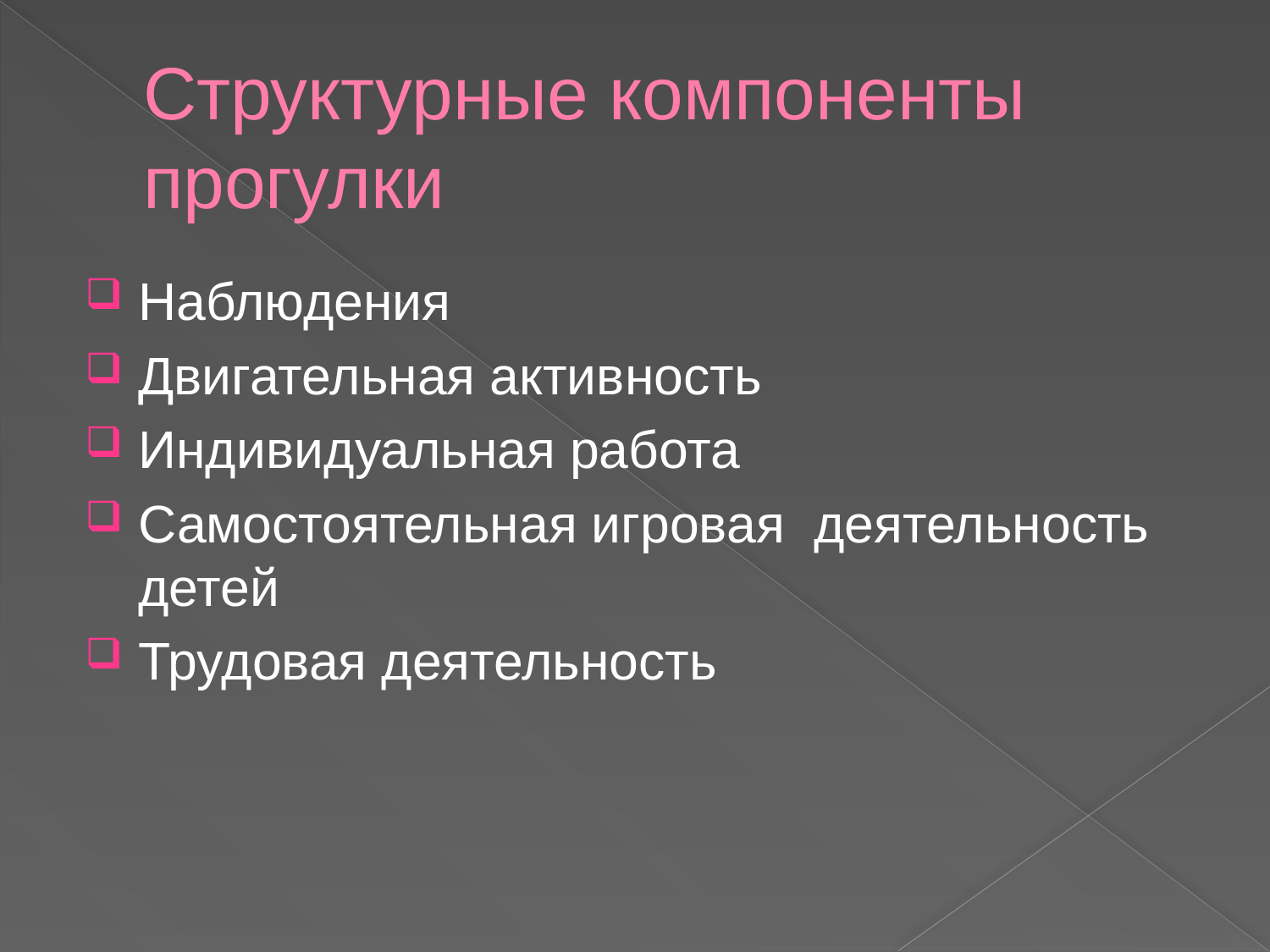

# Структурные компоненты прогулки
Наблюдения
Двигательная активность
Индивидуальная работа
Самостоятельная игровая  деятельность детей
Трудовая деятельность